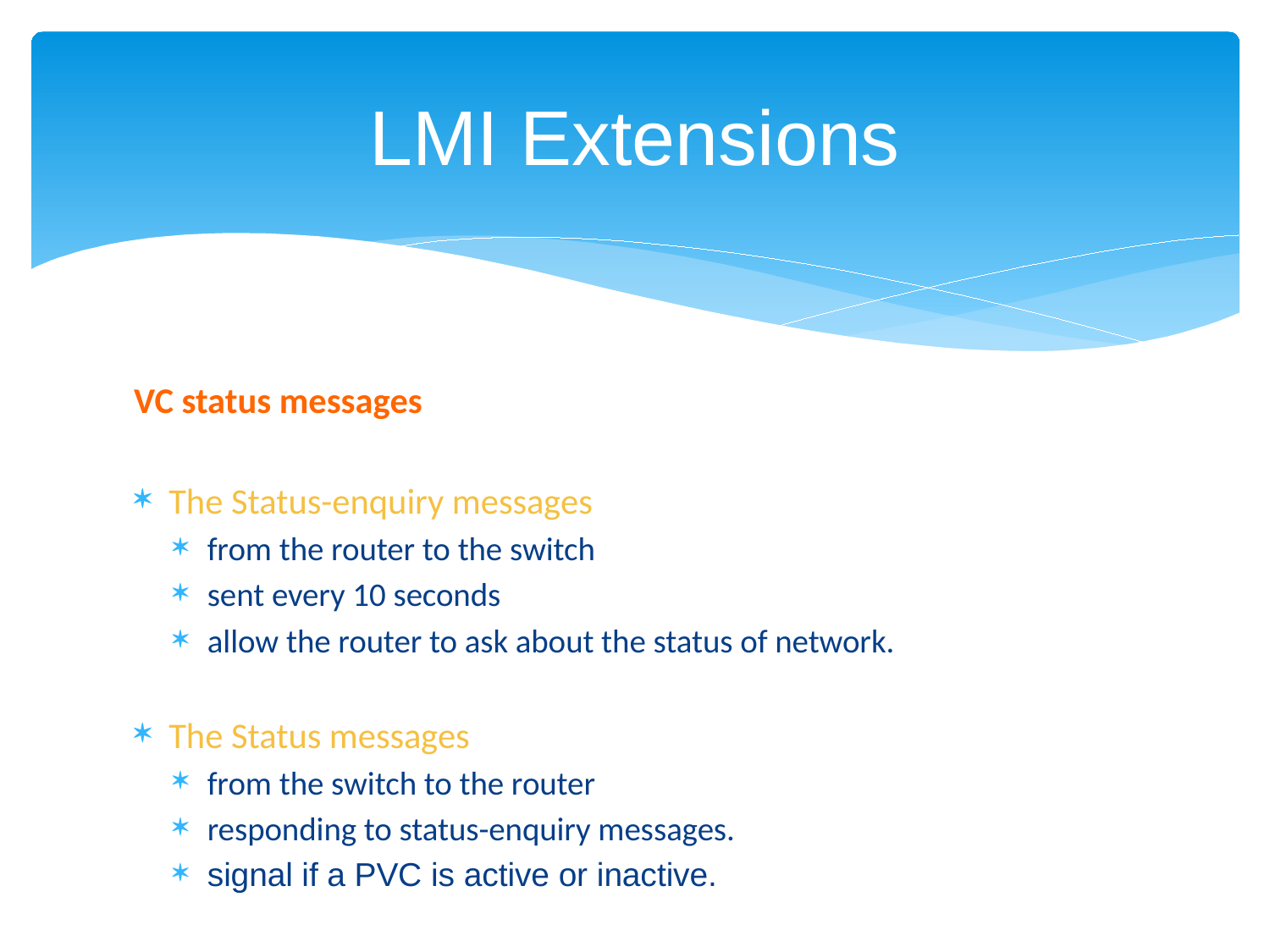

# LMI Extensions
VC status messages

The Status-enquiry messages
from the router to the switch
sent every 10 seconds
allow the router to ask about the status of network.

The Status messages
from the switch to the router
responding to status-enquiry messages.
signal if a PVC is active or inactive.